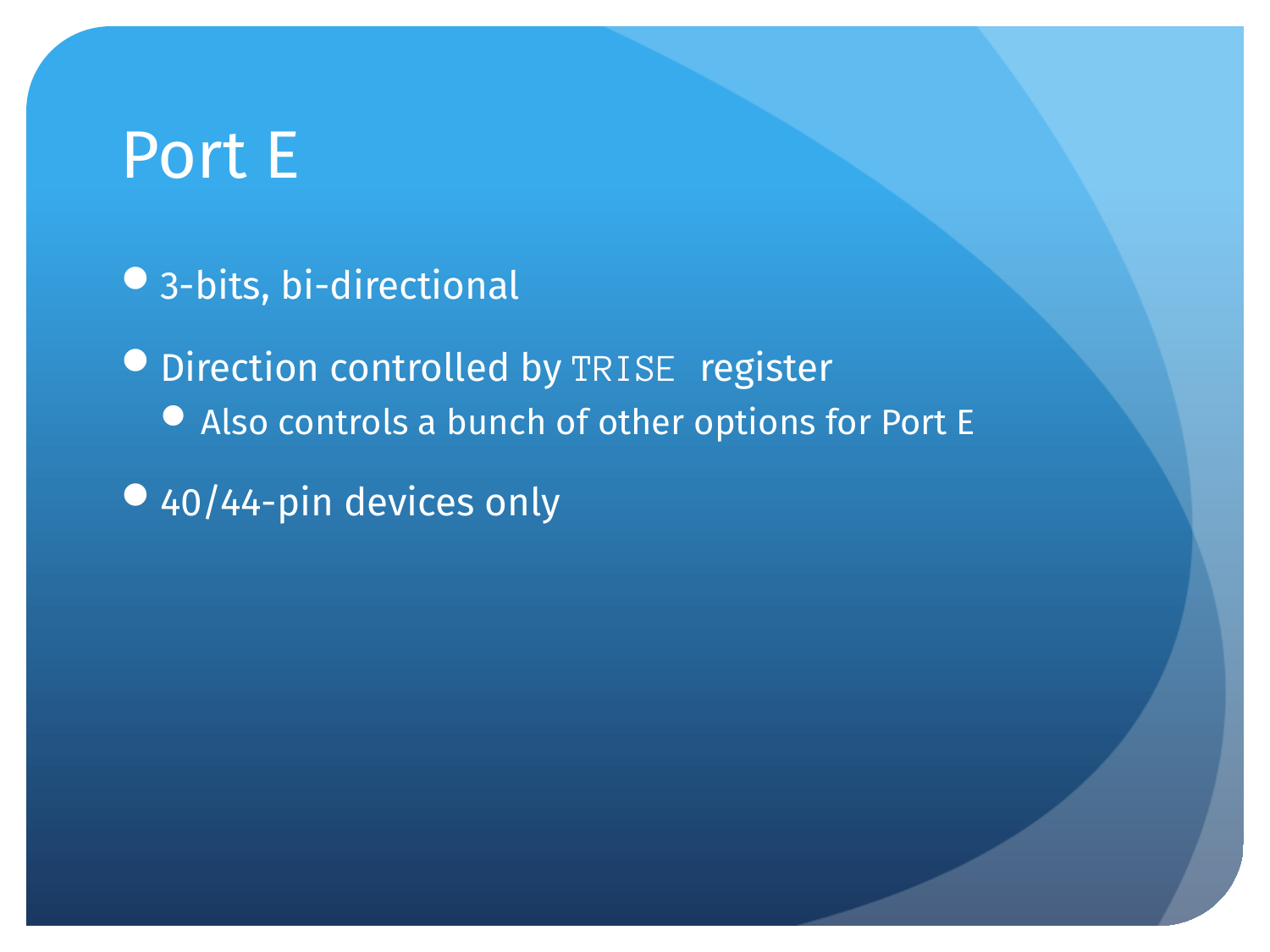

# Port E
3-bits, bi-directional
Direction controlled by TRISE register
Also controls a bunch of other options for Port E
40/44-pin devices only